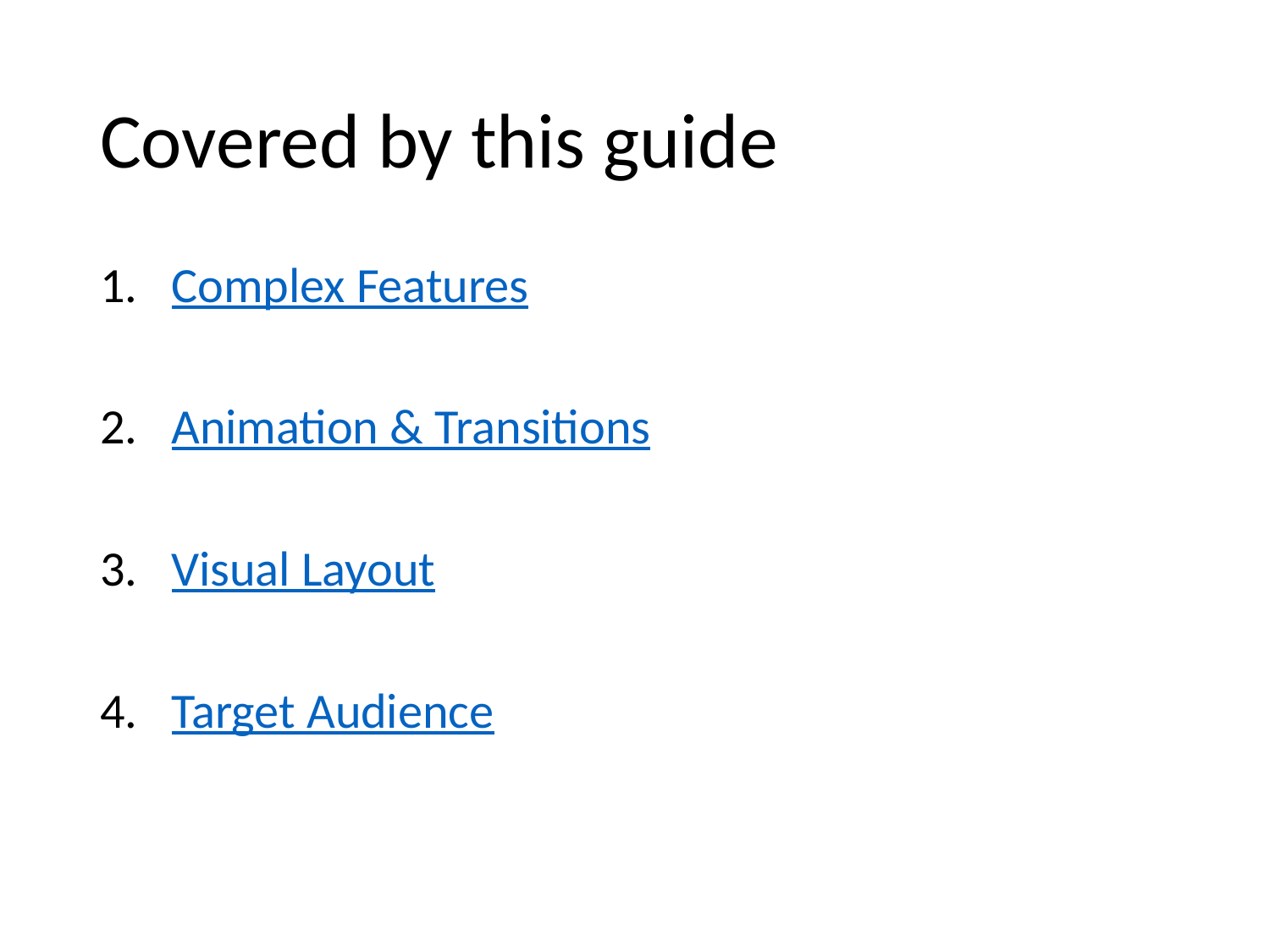

# Covered by this guide
Complex Features

Animation & Transitions

Visual Layout

Target Audience